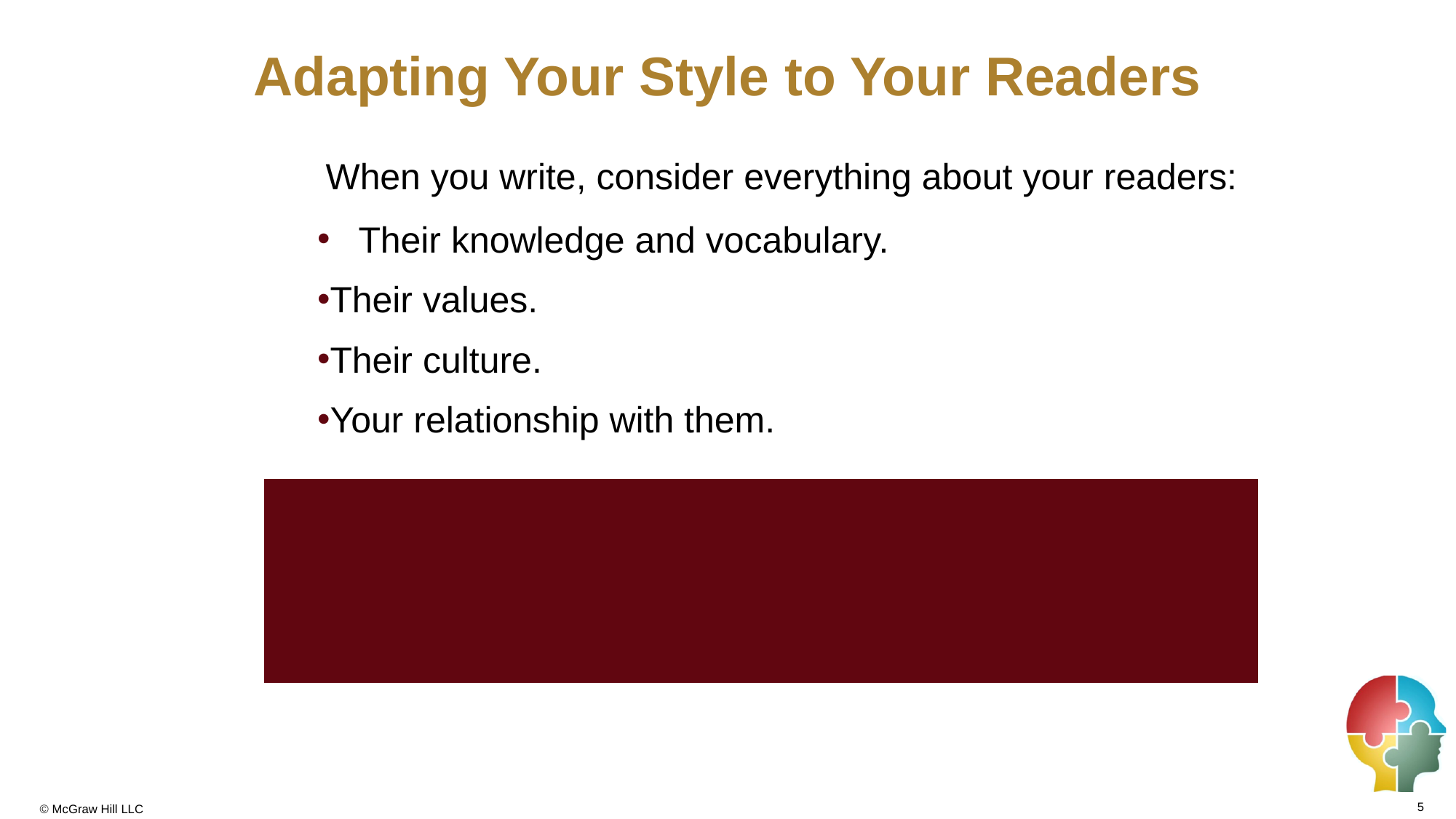

# Adapting Your Style to Your Readers
When you write, consider everything about your readers:
Their knowledge and vocabulary.
Their values.
Their culture.
Your relationship with them.
|  |
| --- |
5